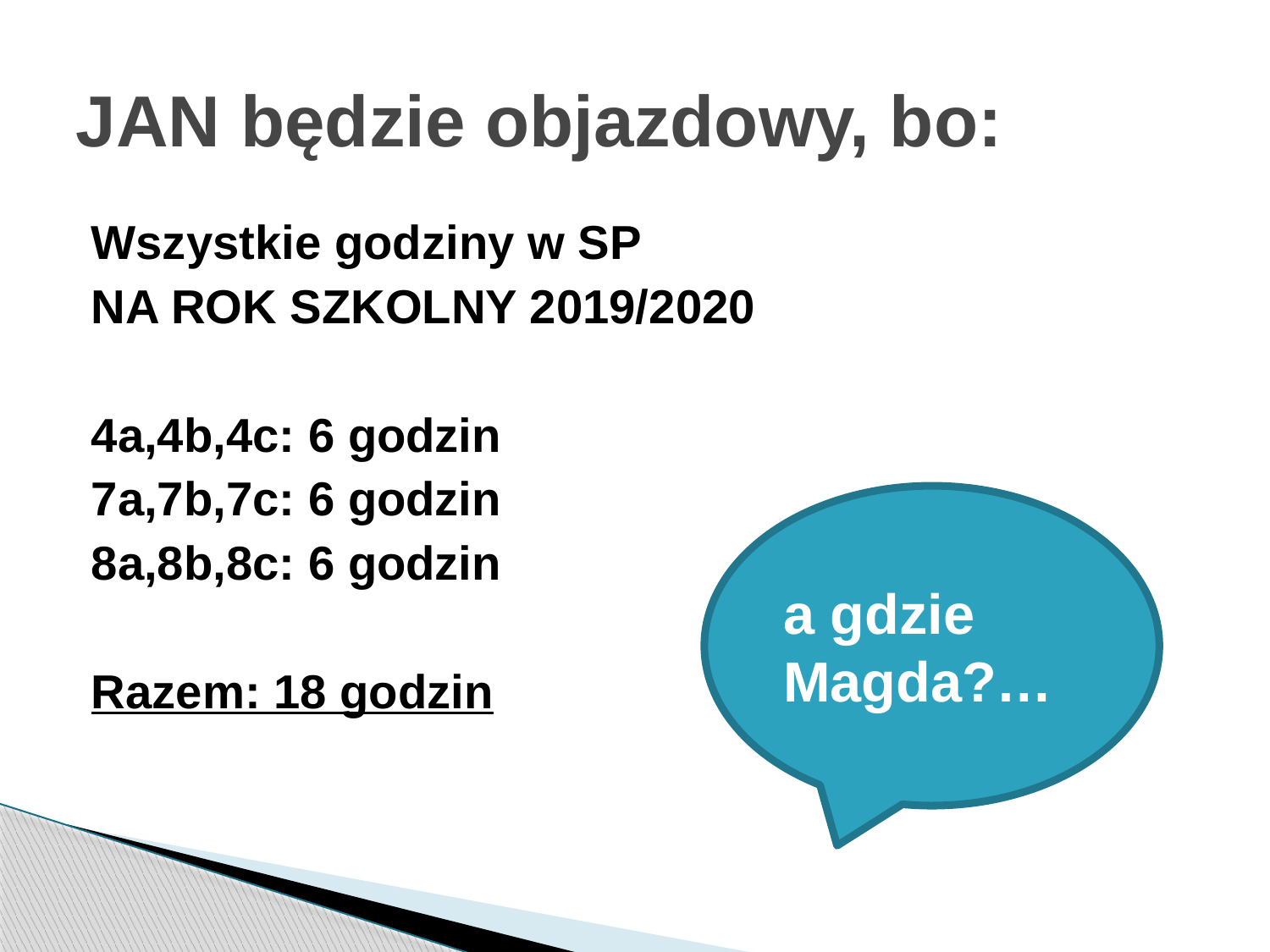

# JAN będzie objazdowy, bo:
Wszystkie godziny w SP
NA ROK SZKOLNY 2019/2020

4a,4b,4c: 6 godzin
7a,7b,7c: 6 godzin
8a,8b,8c: 6 godzin

Razem: 18 godzin

a gdzie Magda?…